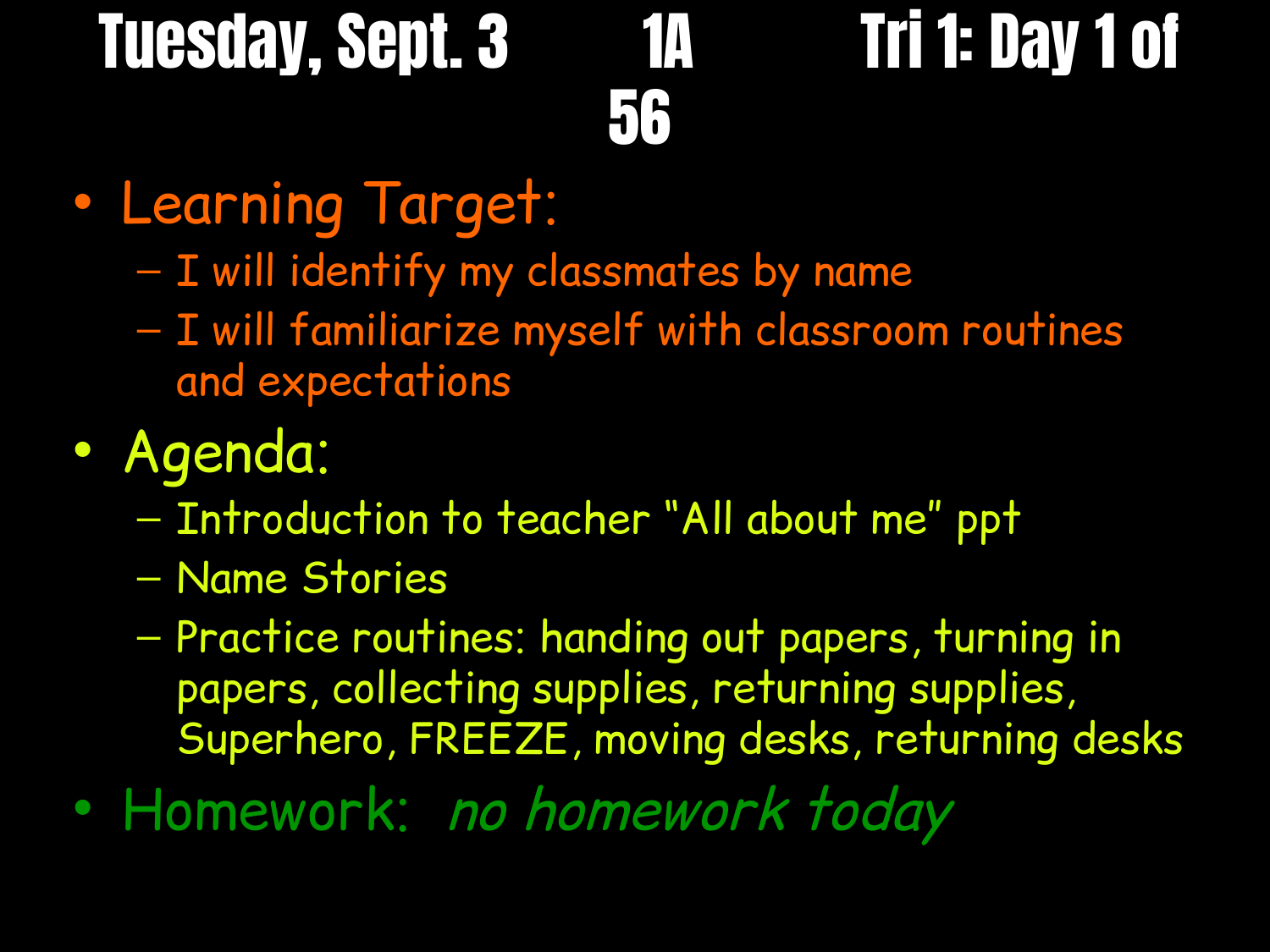

# Tuesday, Sept. 3         1A    	Tri 1: Day 1 of 56
Learning Target:
I will identify my classmates by name
I will familiarize myself with classroom routines and expectations
Agenda:
Introduction to teacher “All about me” ppt
Name Stories
Practice routines: handing out papers, turning in papers, collecting supplies, returning supplies, Superhero, FREEZE, moving desks, returning desks
Homework:  no homework today